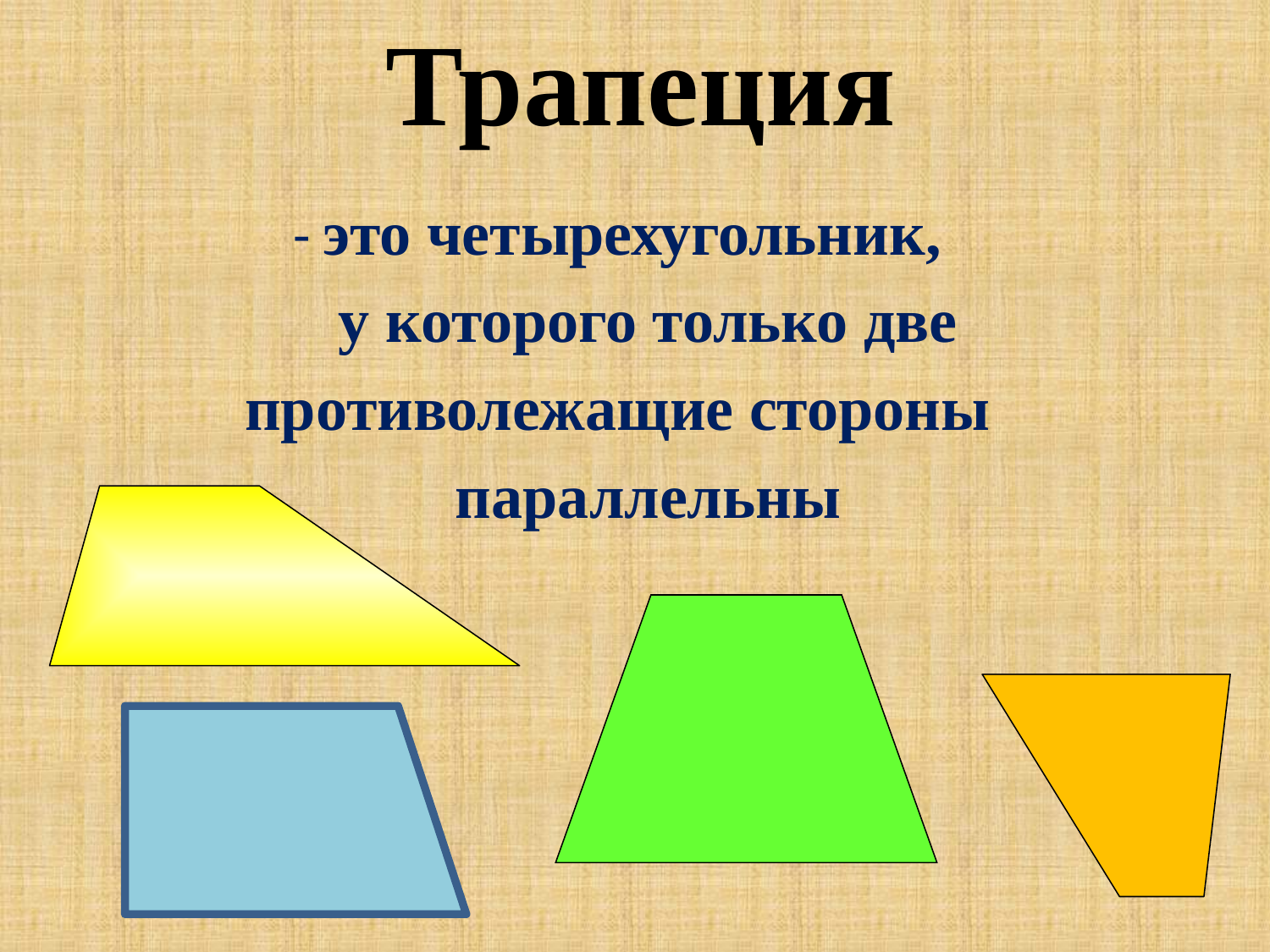

# Трапеция
- это четырехугольник,
	у которого только две
противолежащие стороны
	параллельны